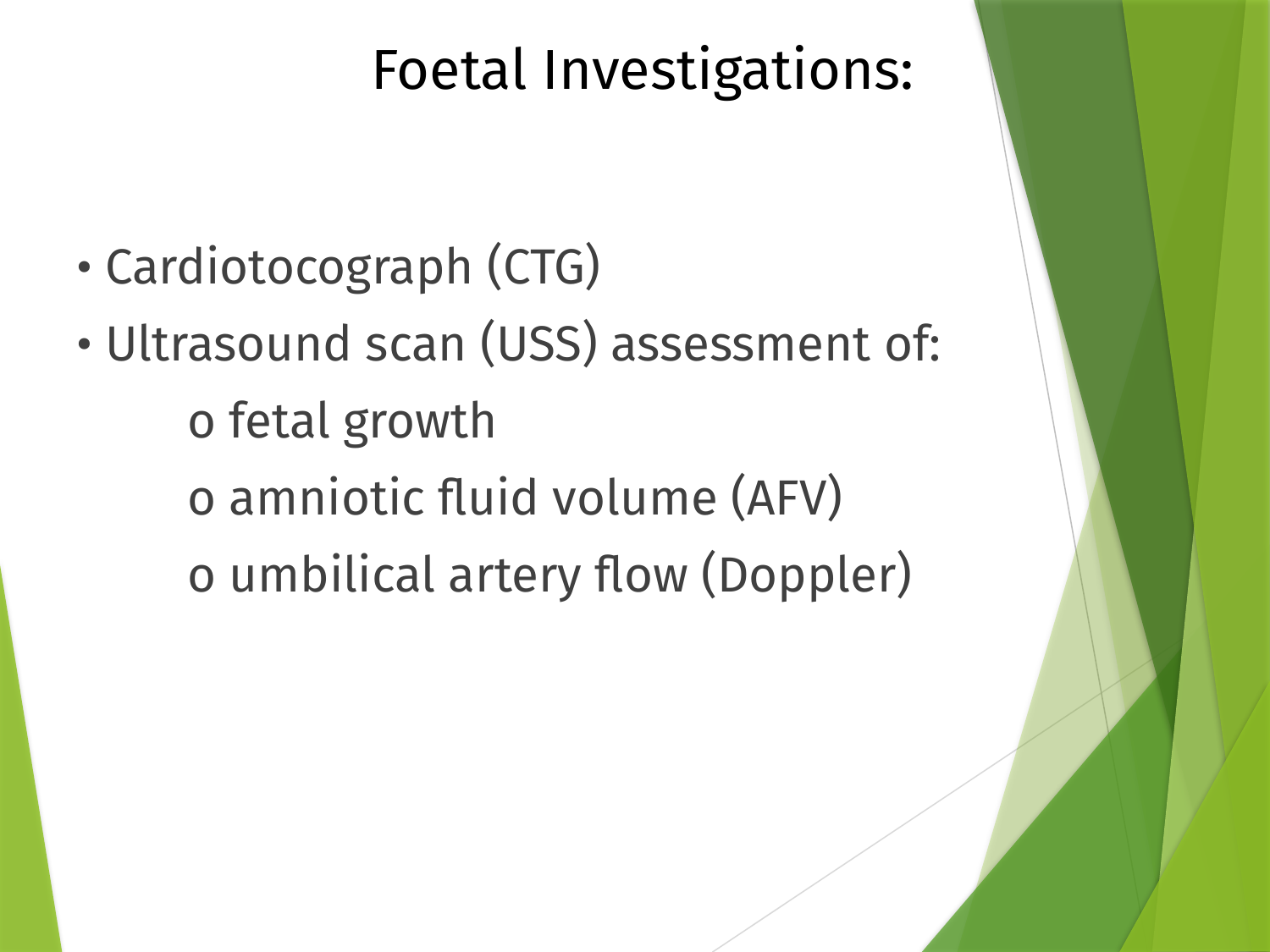

# Foetal Investigations:
• Cardiotocograph (CTG)
• Ultrasound scan (USS) assessment of:
o fetal growth
o amniotic fluid volume (AFV)
o umbilical artery flow (Doppler)